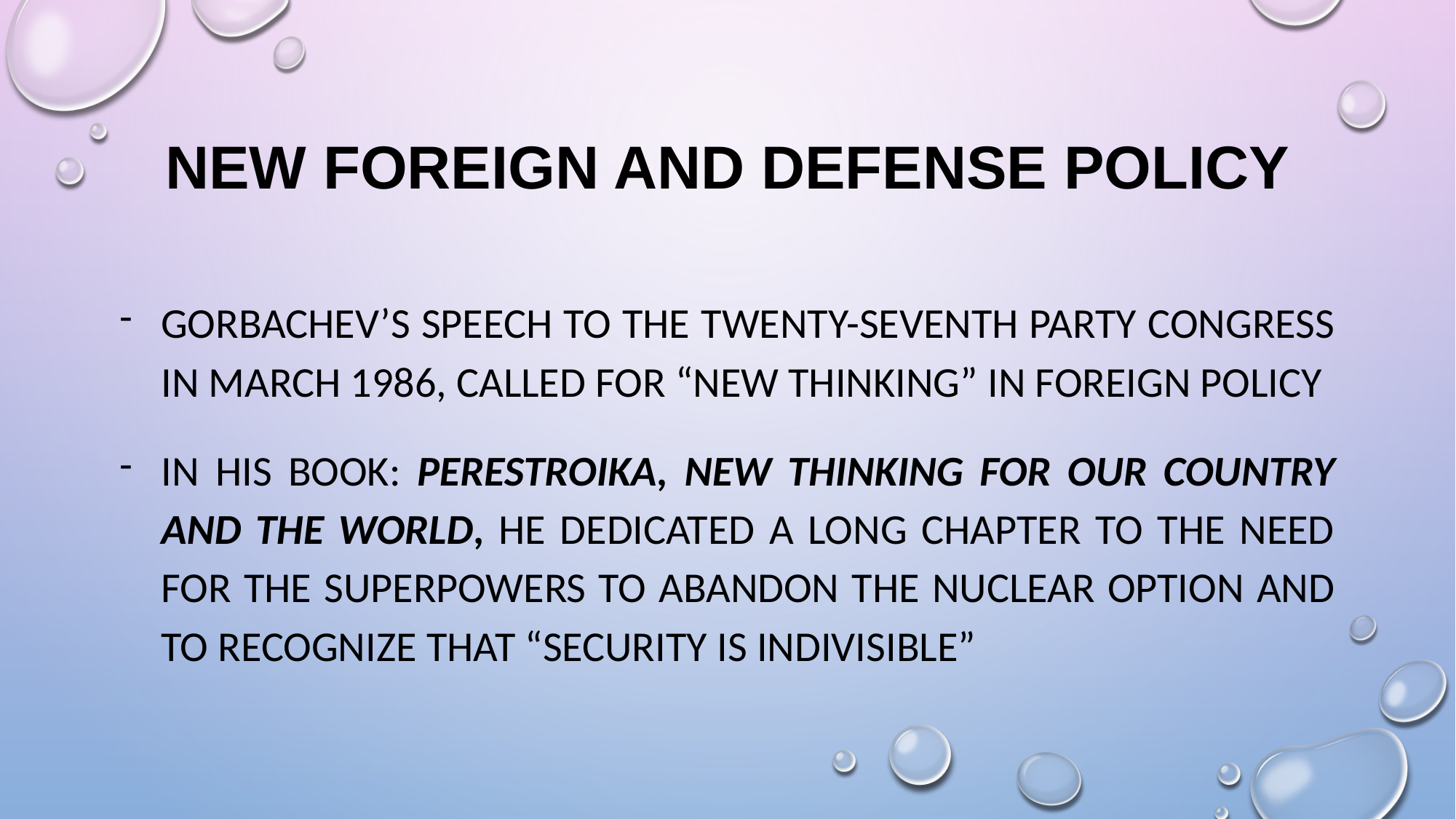

# New foreign and defense policy
Gorbachev’s speech to the Twenty-seventh Party Congress in March 1986, called for “new thinking” in foreign policy
In his book: Perestroika, New Thinking for Our Country and the World, he dedicated a long chapter to the need for the superpowers to abandon the nuclear option and to recognize that “security is indivisible”